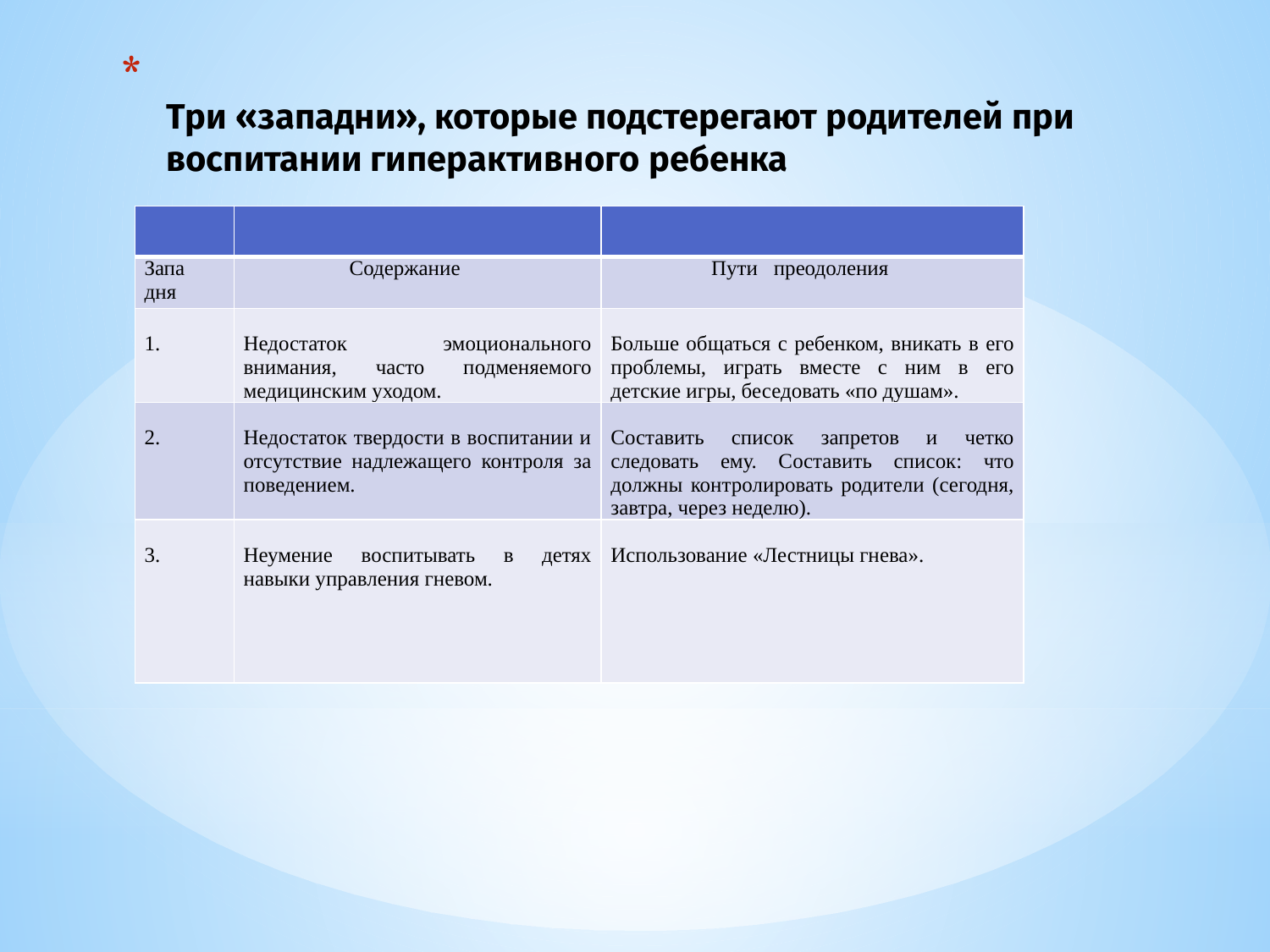

# Три «западни», которые подстерегают родителей при воспитании гиперактивного ребенка
|  |  |  |
| --- | --- | --- |
| Запа дня | Содержание | Пути преодоления |
| 1. | Недостаток эмоционального внимания, часто подменяемого медицинским уходом. | Больше общаться с ребенком, вникать в его проблемы, играть вместе с ним в его детские игры, беседовать «по душам». |
| 2. | Недостаток твердости в воспитании и отсутствие надлежащего контроля за поведением. | Составить список запретов и четко следовать ему. Составить список: что должны контролировать родители (сегодня, завтра, через неделю). |
| 3. | Неумение воспитывать в детях навыки управления гневом. | Использование «Лестницы гнева». |